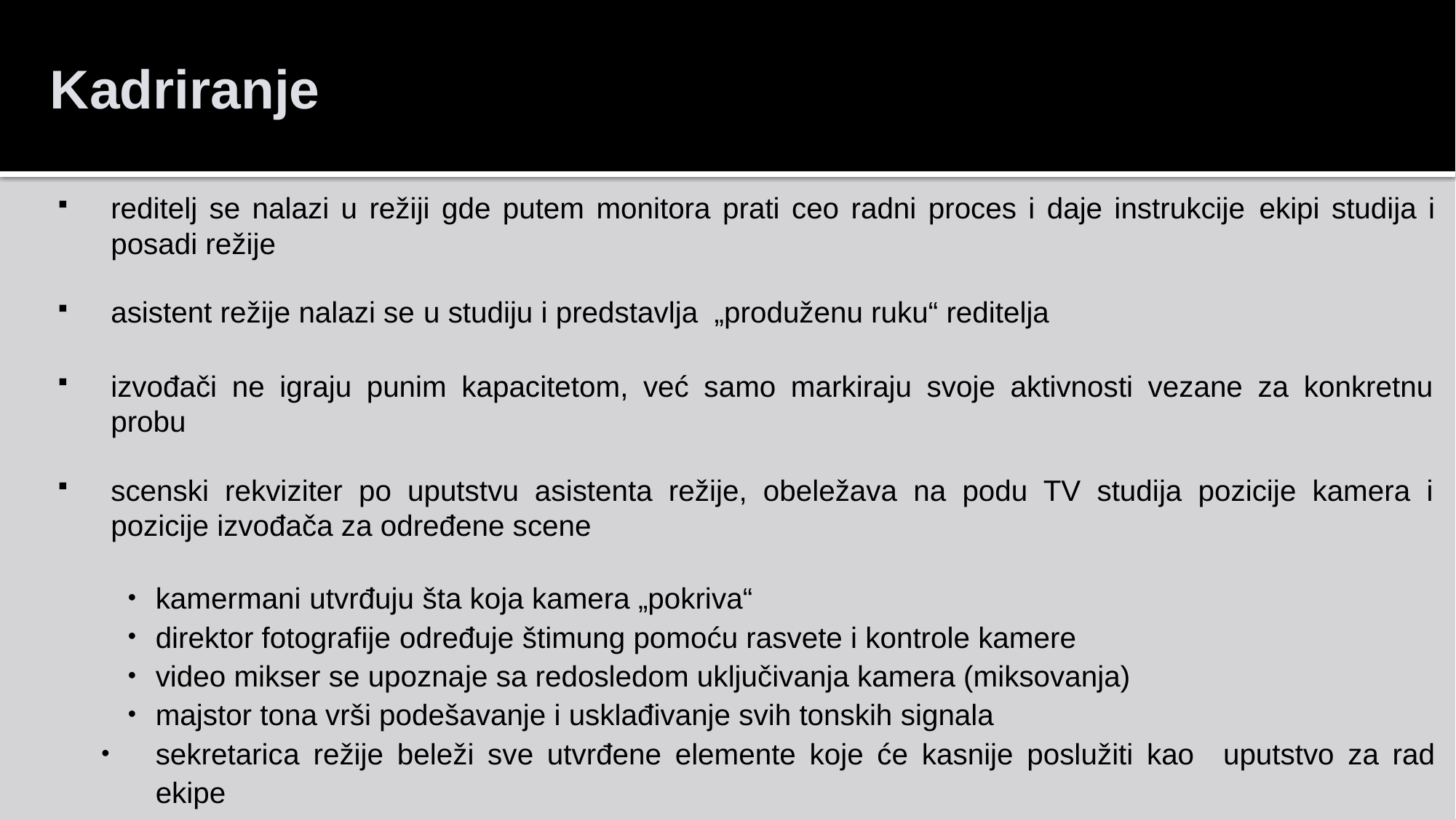

Kadriranje

reditelj se nalazi u režiji gde putem monitora prati ceo radni proces i daje instrukcije ekipi studija i posadi režije

asistent režije nalazi se u studiju i predstavlja  „produženu ruku“ reditelja

izvođači ne igraju punim kapacitetom, već samo markiraju svoje aktivnosti vezane za konkretnu probu

scenski rekviziter po uputstvu asistenta režije, obeležava na podu TV studija pozicije kamera i pozicije izvođača za određene scene

kamermani utvrđuju šta koja kamera „pokriva“
direktor fotografije određuje štimung pomoću rasvete i kontrole kamere
video mikser se upoznaje sa redosledom uključivanja kamera (miksovanja)
majstor tona vrši podešavanje i usklađivanje svih tonskih signala
sekretarica režije beleži sve utvrđene elemente koje će kasnije poslužiti kao  uputstvo za rad ekipe